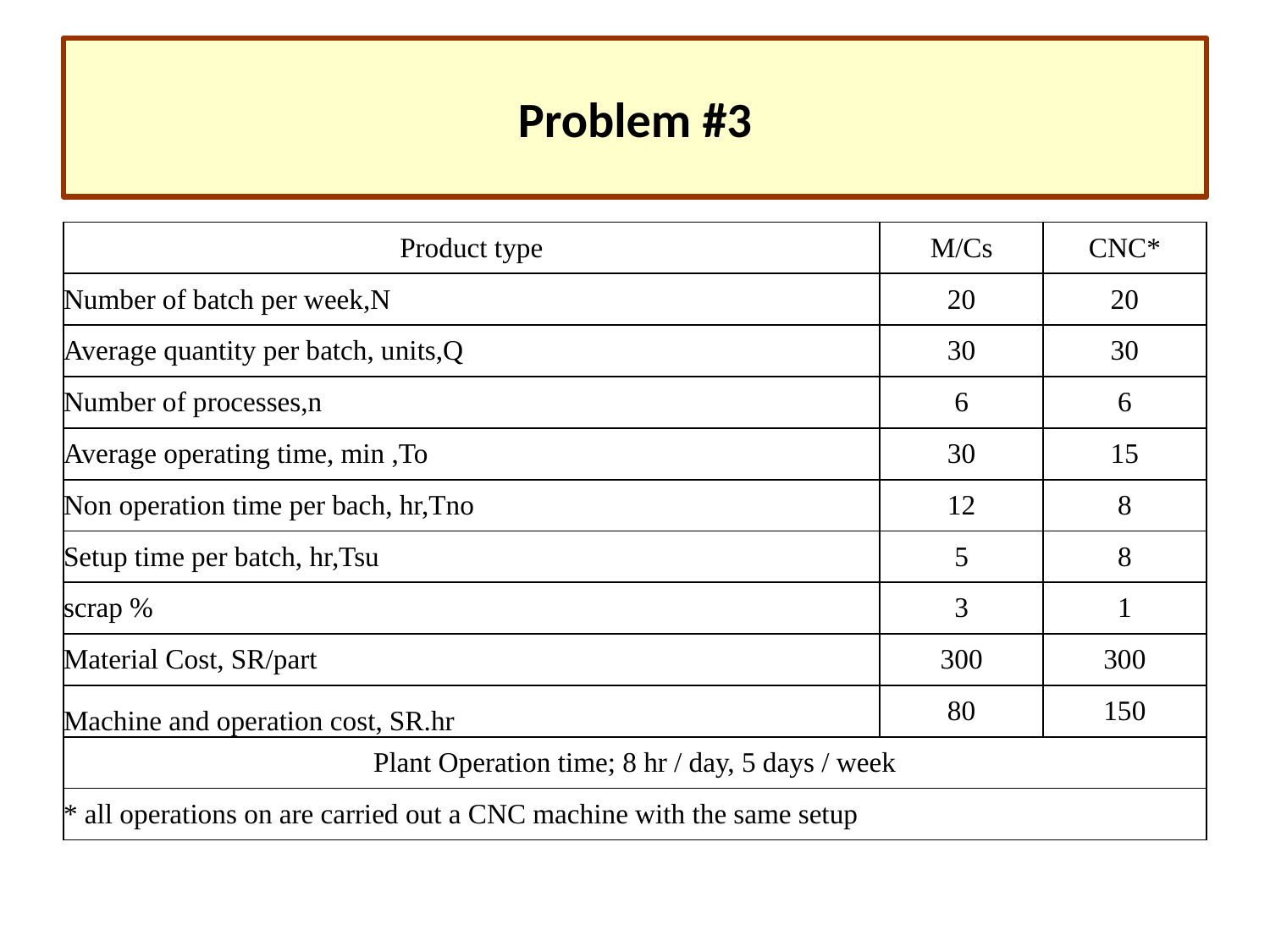

# Problem #3
| Product type | M/Cs | CNC\* |
| --- | --- | --- |
| Number of batch per week,N | 20 | 20 |
| Average quantity per batch, units,Q | 30 | 30 |
| Number of processes,n | 6 | 6 |
| Average operating time, min ,To | 30 | 15 |
| Non operation time per bach, hr,Tno | 12 | 8 |
| Setup time per batch, hr,Tsu | 5 | 8 |
| scrap % | 3 | 1 |
| Material Cost, SR/part | 300 | 300 |
| Machine and operation cost, SR.hr | 80 | 150 |
| Plant Operation time; 8 hr / day, 5 days / week |  |  |
| \* all operations on are carried out a CNC machine with the same setup |  |  |